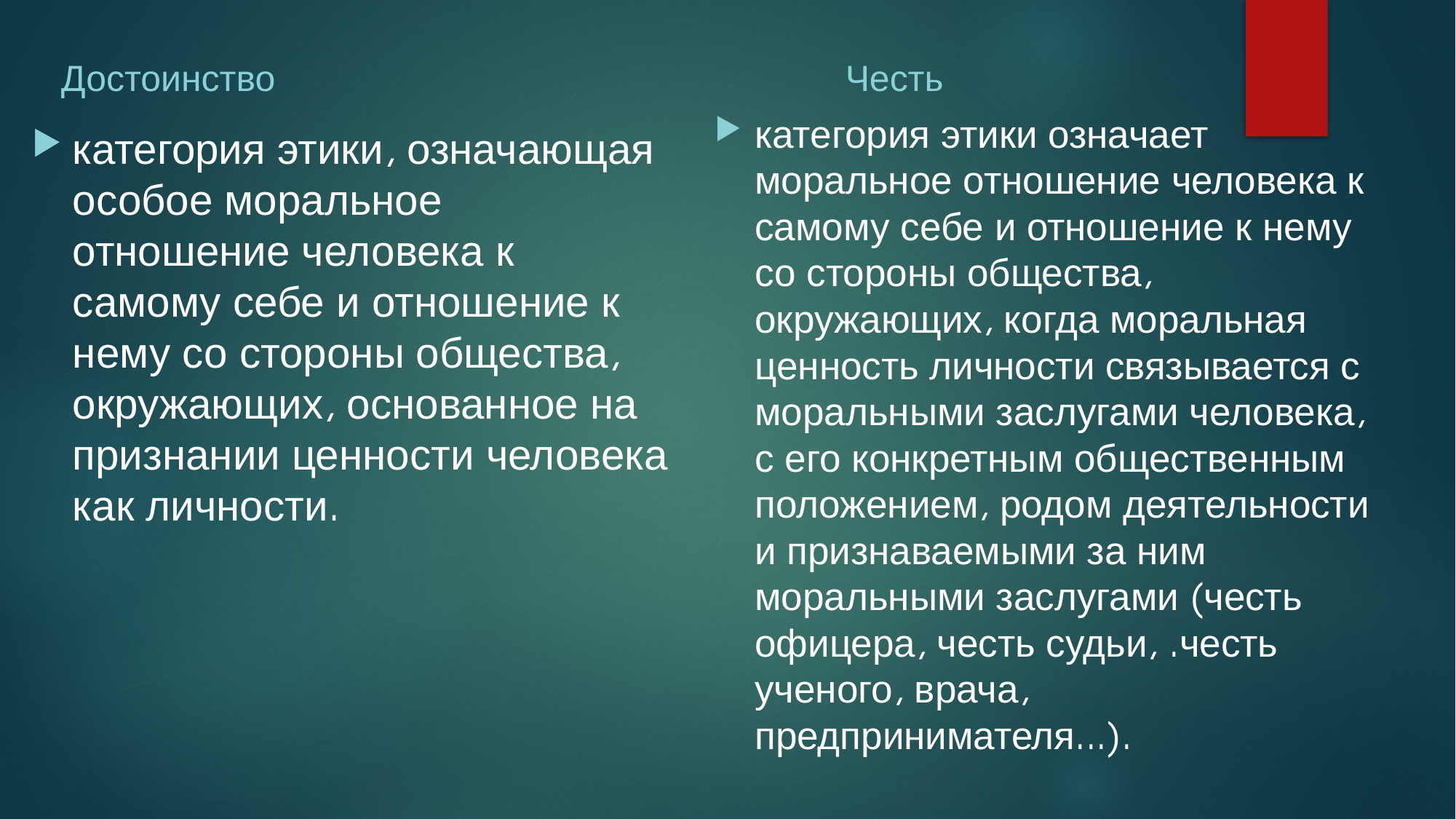

Достоинство
Честь
категория этики означает моральное отношение человека к самому себе и отношение к нему со стороны общест­ва, окружающих, когда моральная ценность личности связыва­ется с моральными заслугами человека, с его конкретным об­щественным положением, родом деятельности и признаваемы­ми за ним моральными заслугами (честь офицера, честь судьи, .честь ученого, врача, предпринимателя...).

категория этики, означающая особое мо­ральное отношение человека к самому себе и отношение к нему со стороны общества, окружающих, основанное на признании ценности человека как личности.